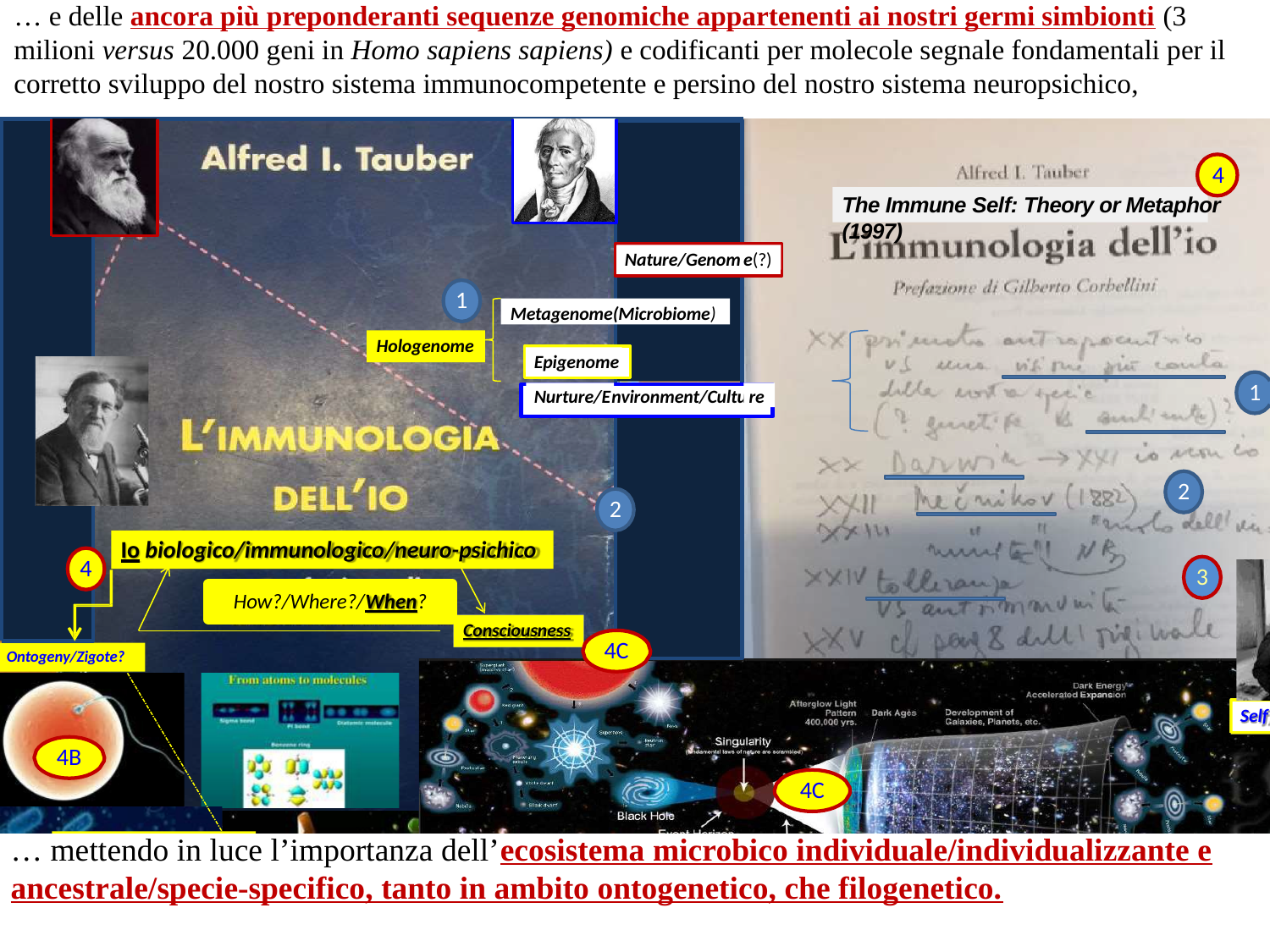

… e delle ancora più preponderanti sequenze genomiche appartenenti ai nostri germi simbionti (3 milioni versus 20.000 geni in Homo sapiens sapiens) e codificanti per molecole segnale fondamentali per il corretto sviluppo del nostro sistema immunocompetente e persino del nostro sistema neuropsichico,

4
The Immune Self: Theory or Metaphor (1997)

Nature/Genom
e(?)

1

Metagenome(Microbiome)
Hologenome
Epigenome
1

Nurture/E
re
nvironment/Cultu

2

2
Io biologico/immunologico/neuro-psichico

4

3

How?/Where?/When?

Consciousness

4C

Ontogeny/Zigote?

Self

4B

4C
… mettendo in luce l’importanza dell’ecosistema microbico individuale/individualizzante e ancestrale/specie-specifico, tanto in ambito ontogenetico, che filogenetico.